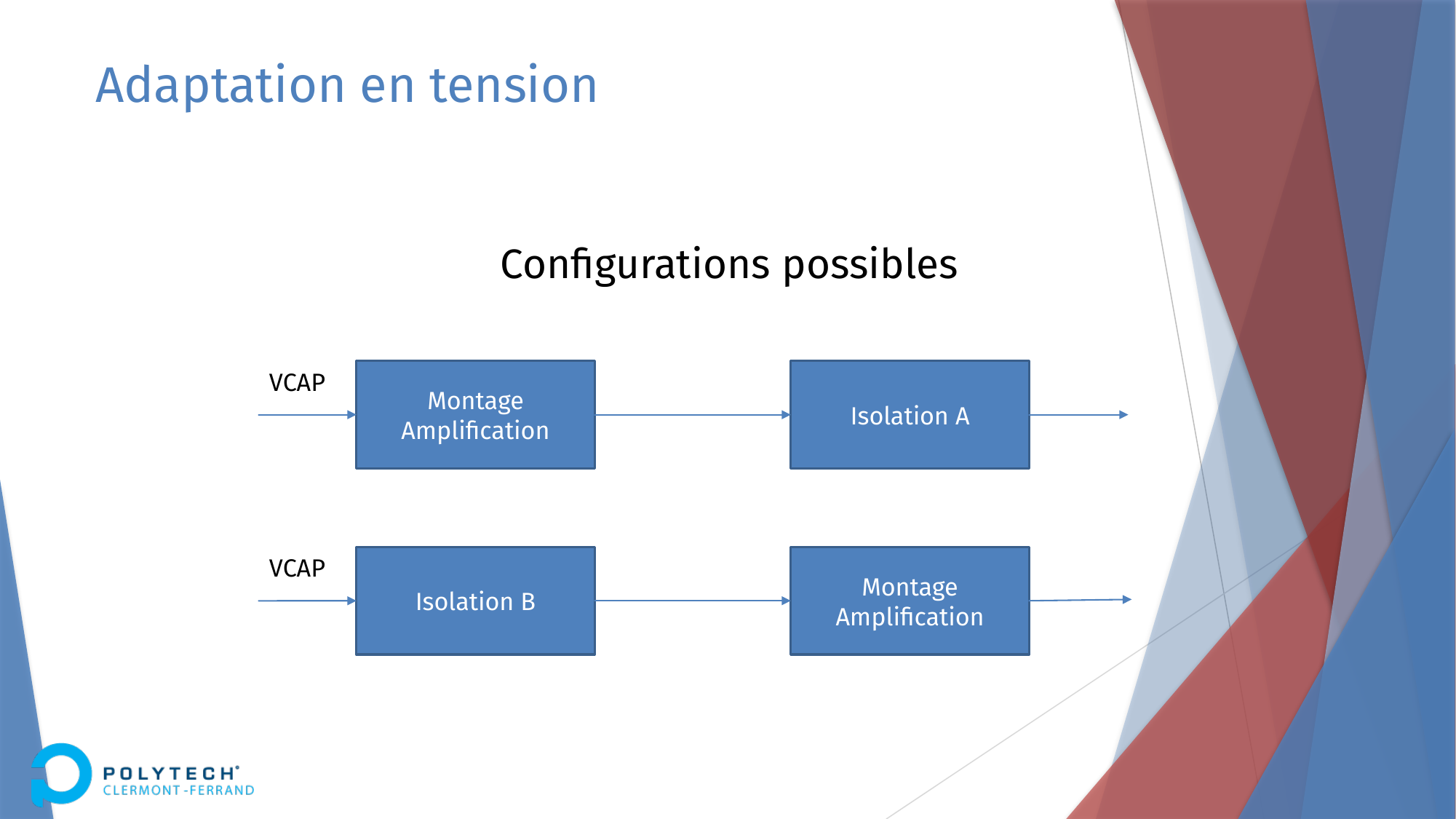

# Adaptation en tension
Configurations possibles
VCAP
Montage
Amplification
Isolation A
VCAP
Isolation B
Montage
Amplification